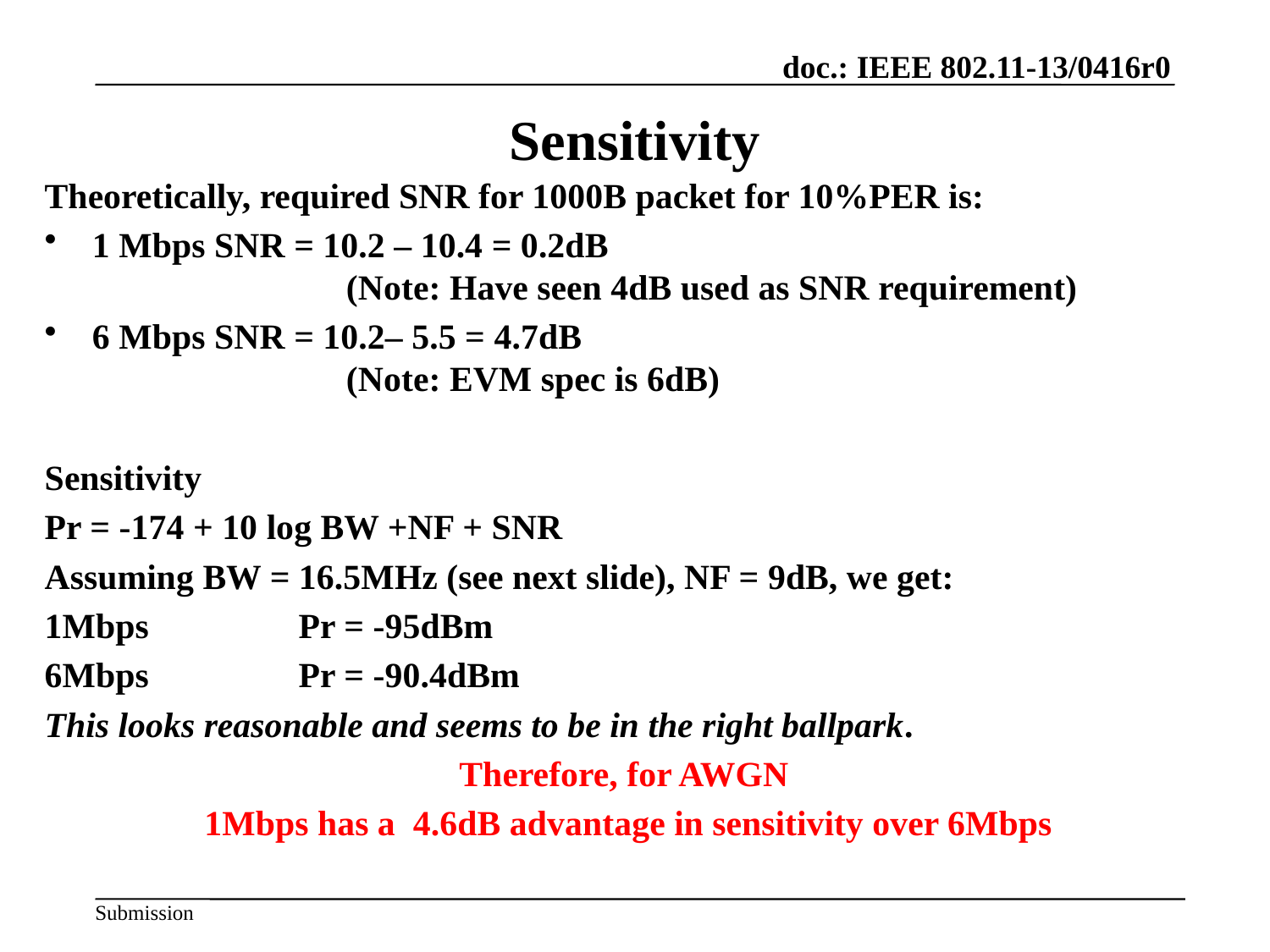

# Sensitivity
Theoretically, required SNR for 1000B packet for 10%PER is:
1 Mbps SNR = 10.2 – 10.4 = 0.2dB
		(Note: Have seen 4dB used as SNR requirement)
6 Mbps SNR = 10.2– 5.5 = 4.7dB
		(Note: EVM spec is 6dB)

Sensitivity
Pr = -174 + 10 log BW +NF + SNR
Assuming BW = 16.5MHz (see next slide), NF = 9dB, we get:
1Mbps 		Pr = -95dBm
6Mbps		Pr = -90.4dBm
This looks reasonable and seems to be in the right ballpark.
Therefore, for AWGN
1Mbps has a  4.6dB advantage in sensitivity over 6Mbps